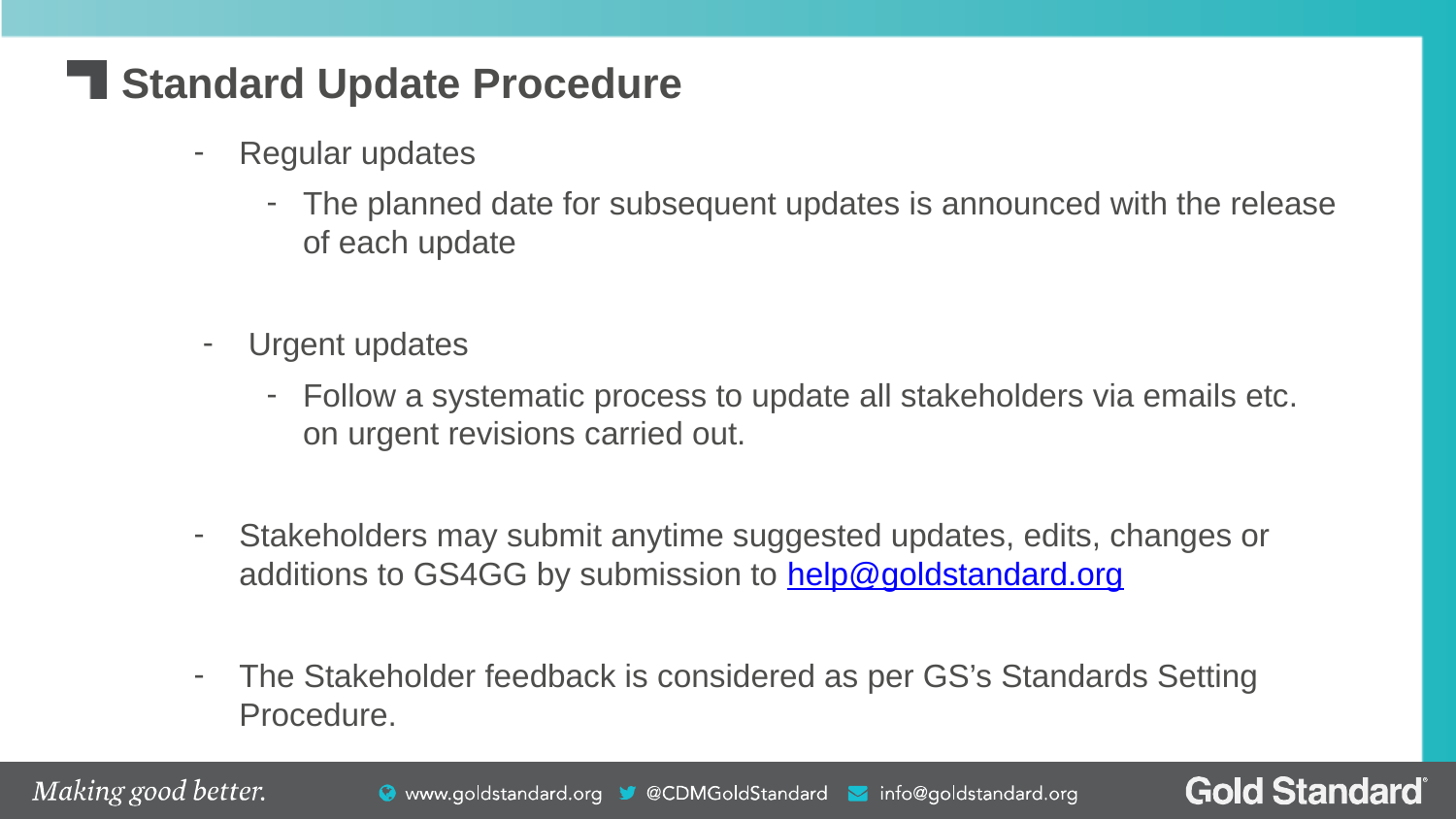

# Standard Update Procedure
Regular updates
The planned date for subsequent updates is announced with the release of each update

Urgent updates
Follow a systematic process to update all stakeholders via emails etc. on urgent revisions carried out.

Stakeholders may submit anytime suggested updates, edits, changes or additions to GS4GG by submission to help@goldstandard.org

The Stakeholder feedback is considered as per GS’s Standards Setting Procedure.